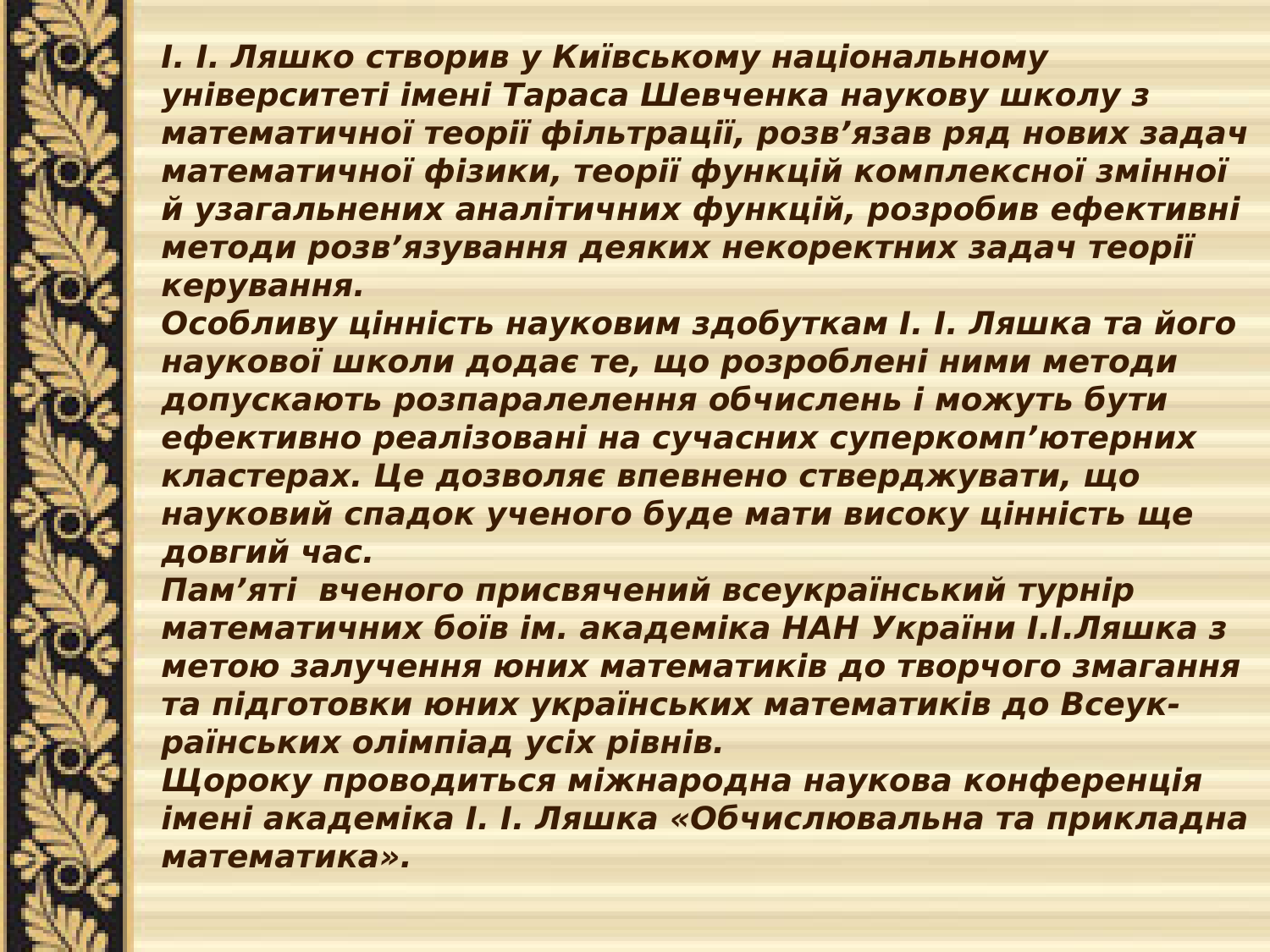

І. І. Ляшко створив у Київському національному університеті імені Тараса Шевченка наукову школу з математичної теорії фільтрації, розв’язав ряд нових задач математичної фізики, теорії функцій комплексної змінної й узагальнених аналітичних функцій, розробив ефективні методи розв’язування деяких некоректних задач теорії керування.
Особливу цінність науковим здобуткам І. І. Ляшка та його наукової школи додає те, що розроблені ними методи допускають розпаралелення обчислень і можуть бути ефективно реалізовані на сучасних суперкомп’ютерних кластерах. Це дозволяє впевнено стверджувати, що науковий спадок ученого буде мати високу цінність ще довгий час.
Пам’яті  вченого присвячений всеукраїнський турнір математичних боїв ім. академіка НАН України І.І.Ляшка з метою залучення юних математиків до творчого змагання
та підготовки юних українських математиків до Всеук-раїнських олімпіад усіх рівнів.
Щороку проводиться міжнародна наукова конференція імені академіка І. І. Ляшка «Обчислювальна та прикладна математика».